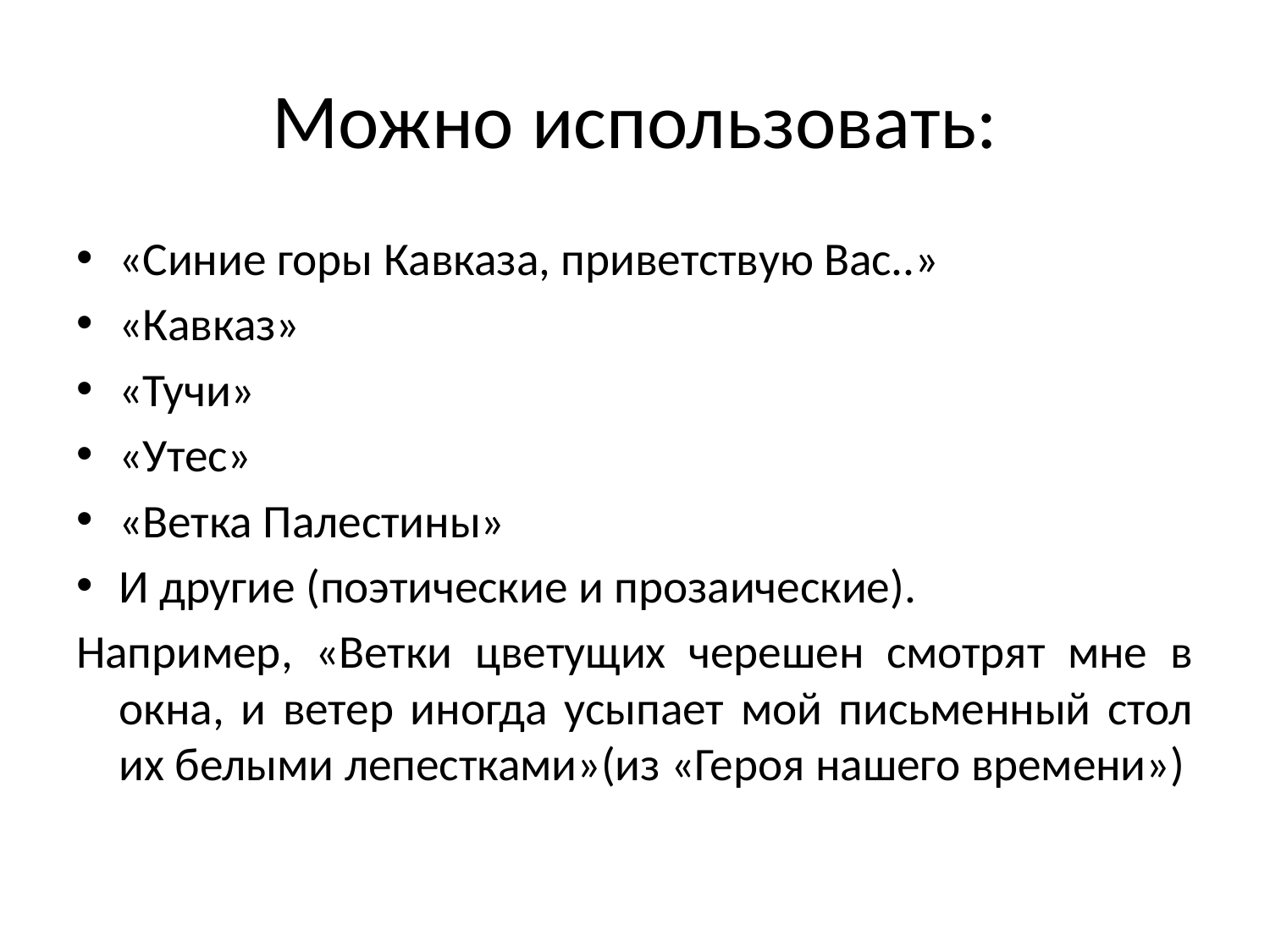

# Можно использовать:
«Синие горы Кавказа, приветствую Вас..»
«Кавказ»
«Тучи»
«Утес»
«Ветка Палестины»
И другие (поэтические и прозаические).
Например, «Ветки цветущих черешен смотрят мне в окна, и ветер иногда усыпает мой письменный стол их белыми лепестками»(из «Героя нашего времени»)